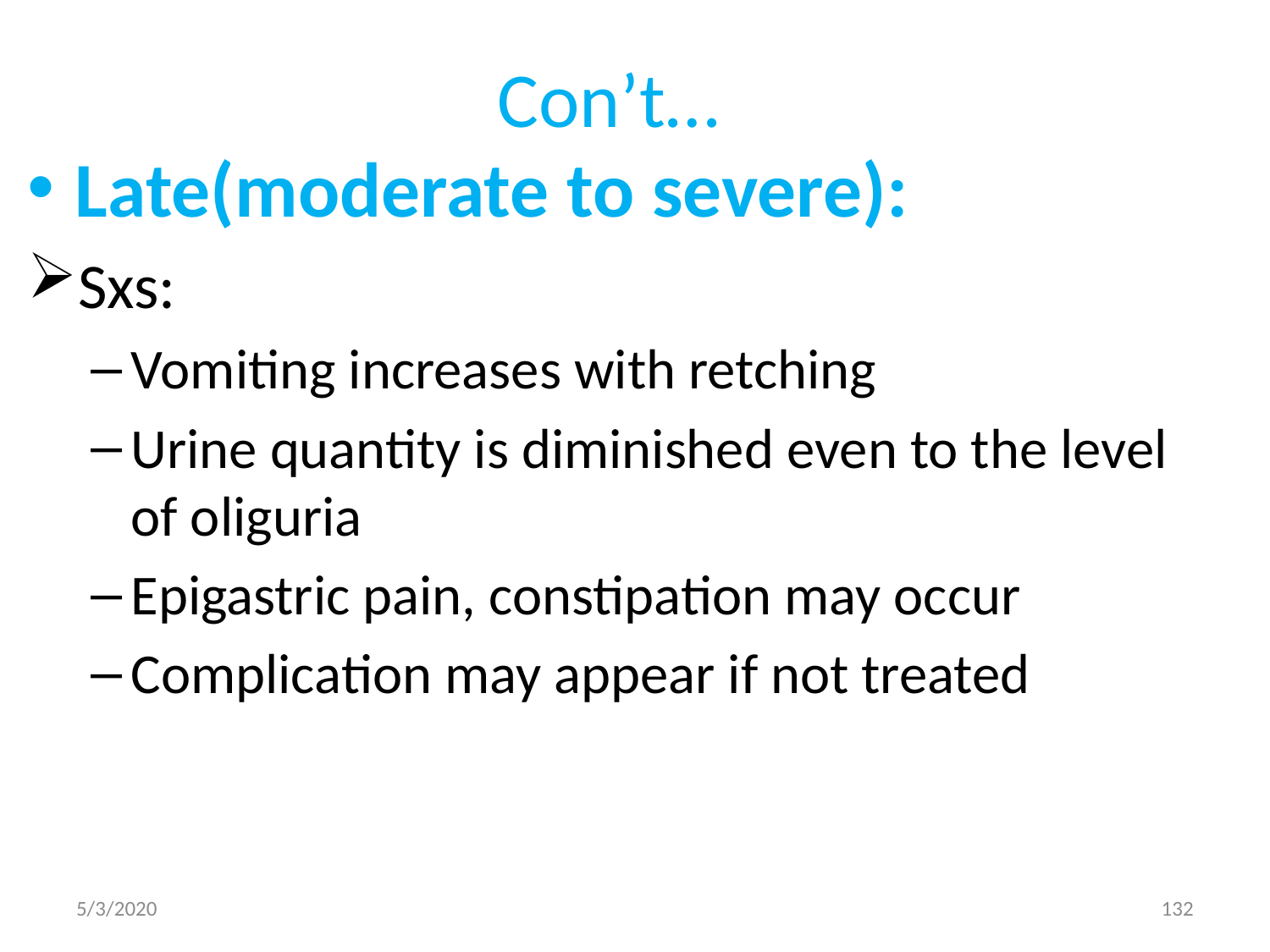

# Con’t…
Late(moderate to severe):
Sxs:
Vomiting increases with retching
Urine quantity is diminished even to the level of oliguria
Epigastric pain, constipation may occur
Complication may appear if not treated
5/3/2020
132